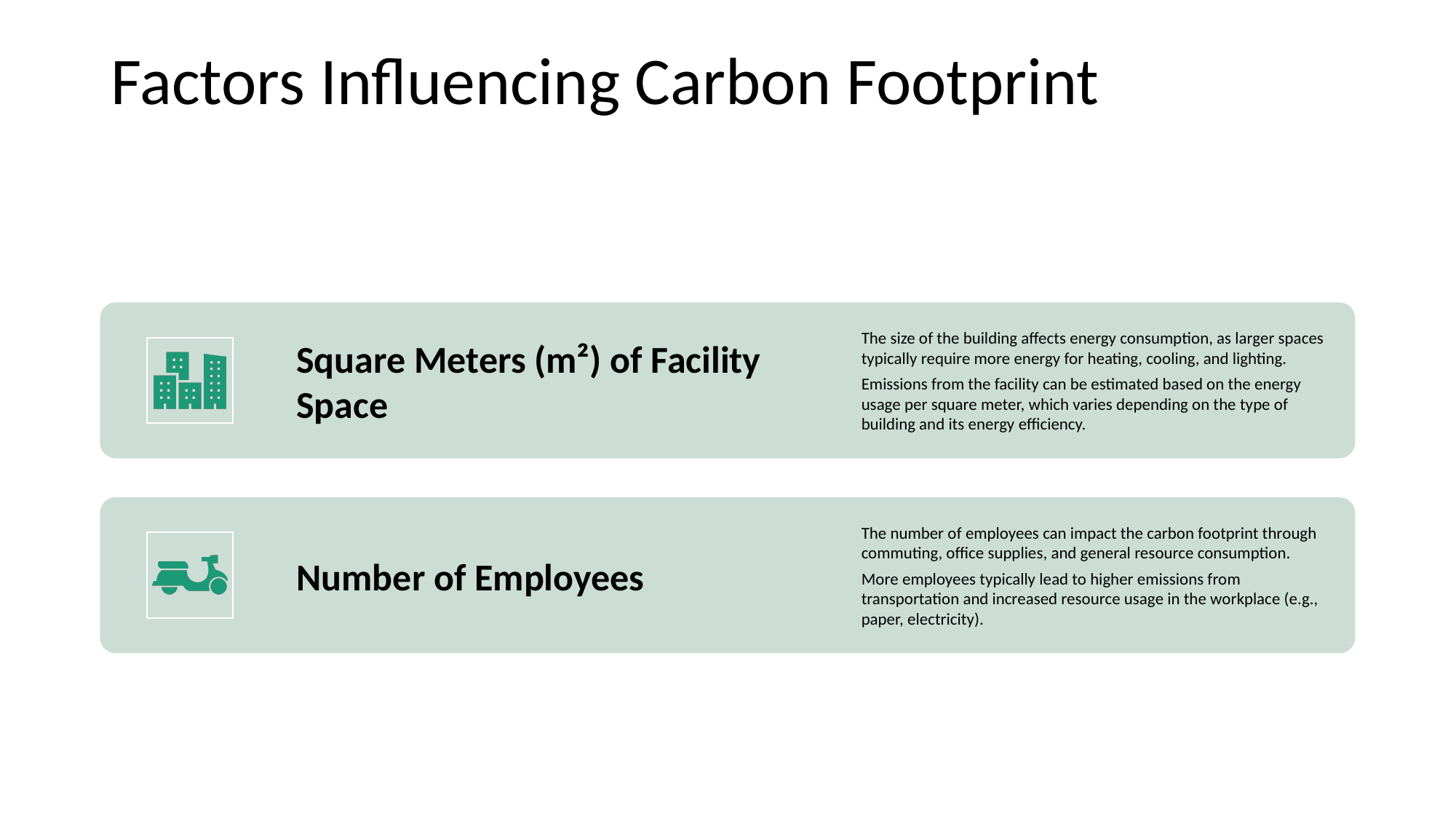

# Factors Influencing Carbon Footprint
Square Meters (m²) of Facility Space
The size of the building affects energy consumption, as larger spaces typically require more energy for heating, cooling, and lighting.
Emissions from the facility can be estimated based on the energy usage per square meter, which varies depending on the type of building and its energy efficiency.
Number of Employees
The number of employees can impact the carbon footprint through commuting, office supplies, and general resource consumption.
More employees typically lead to higher emissions from transportation and increased resource usage in the workplace (e.g., paper, electricity).